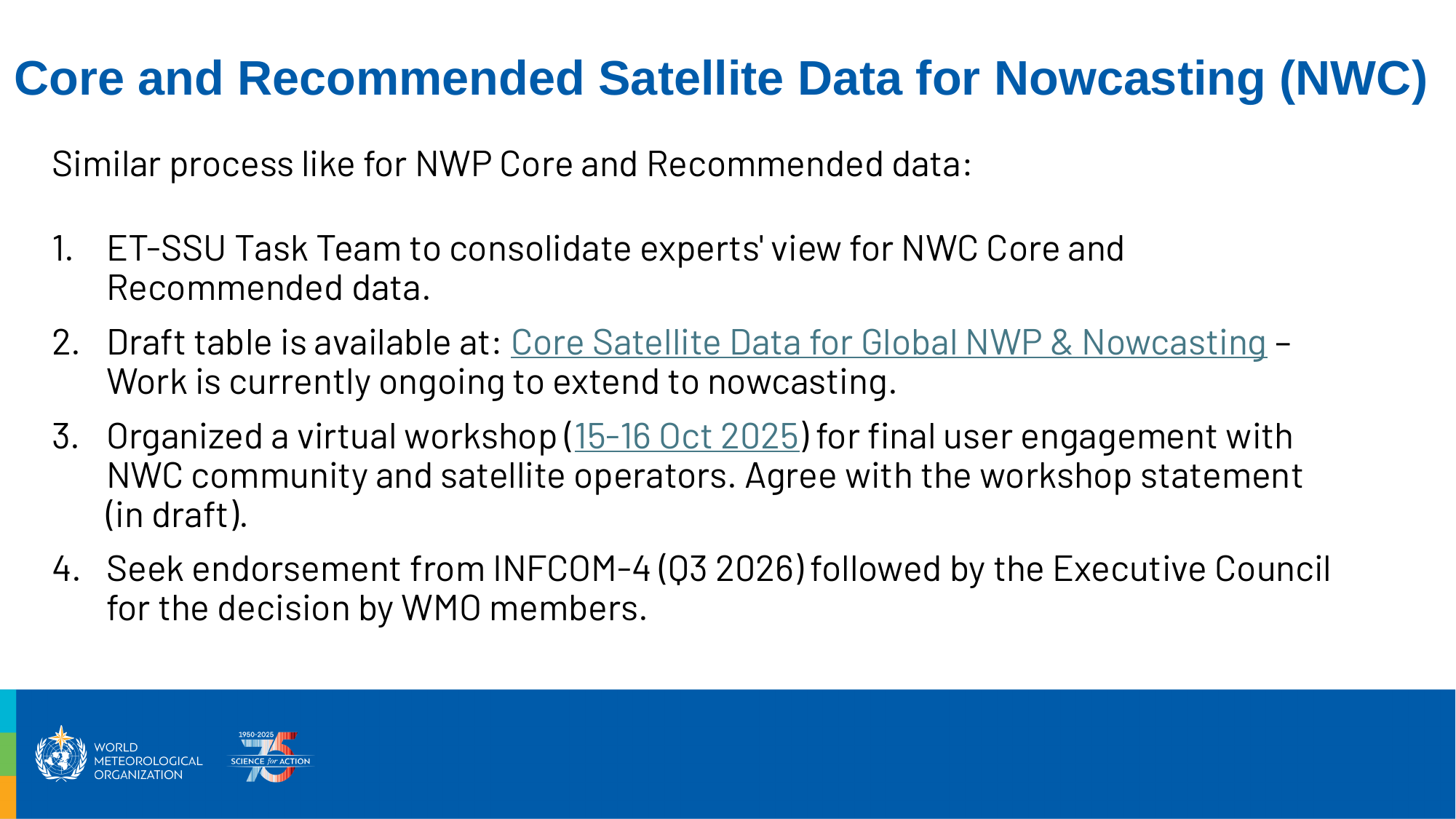

# Core and Recommended Satellite Data for Nowcasting (NWC)
Similar process like for NWP Core and Recommended data:
ET-SSU Task Team to consolidate experts' view for NWC Core and Recommended data.
Draft table is available at: Core Satellite Data for Global NWP & Nowcasting – Work is currently ongoing to extend to nowcasting.
Organized a virtual workshop (15-16 Oct 2025) for final user engagement with NWC community and satellite operators. Agree with the workshop statement (in draft).
Seek endorsement from INFCOM-4 (Q3 2026) followed by the Executive Council for the decision by WMO members.